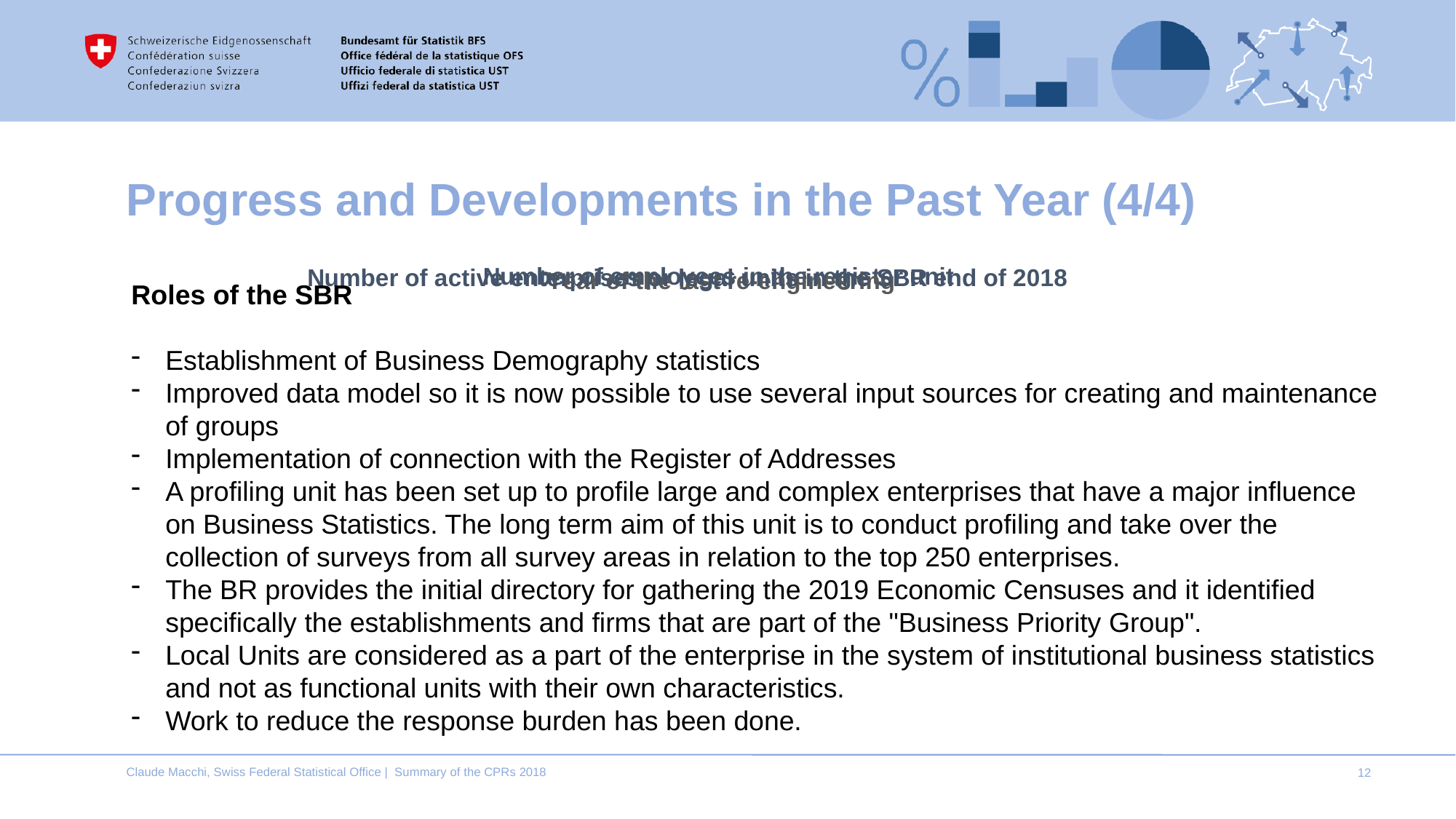

# Progress and Developments in the Past Year (4/4)

[unsupported chart]

[unsupported chart]

[unsupported chart]

[unsupported chart]

Roles of the SBR

Establishment of Business Demography statistics
Improved data model so it is now possible to use several input sources for creating and maintenance of groups
Implementation of connection with the Register of Addresses
A profiling unit has been set up to profile large and complex enterprises that have a major influence on Business Statistics. The long term aim of this unit is to conduct profiling and take over the collection of surveys from all survey areas in relation to the top 250 enterprises.
The BR provides the initial directory for gathering the 2019 Economic Censuses and it identified specifically the establishments and firms that are part of the "Business Priority Group".
Local Units are considered as a part of the enterprise in the system of institutional business statistics and not as functional units with their own characteristics.
Work to reduce the response burden has been done.
Claude Macchi, Swiss Federal Statistical Office |  Summary of the CPRs 2018
12